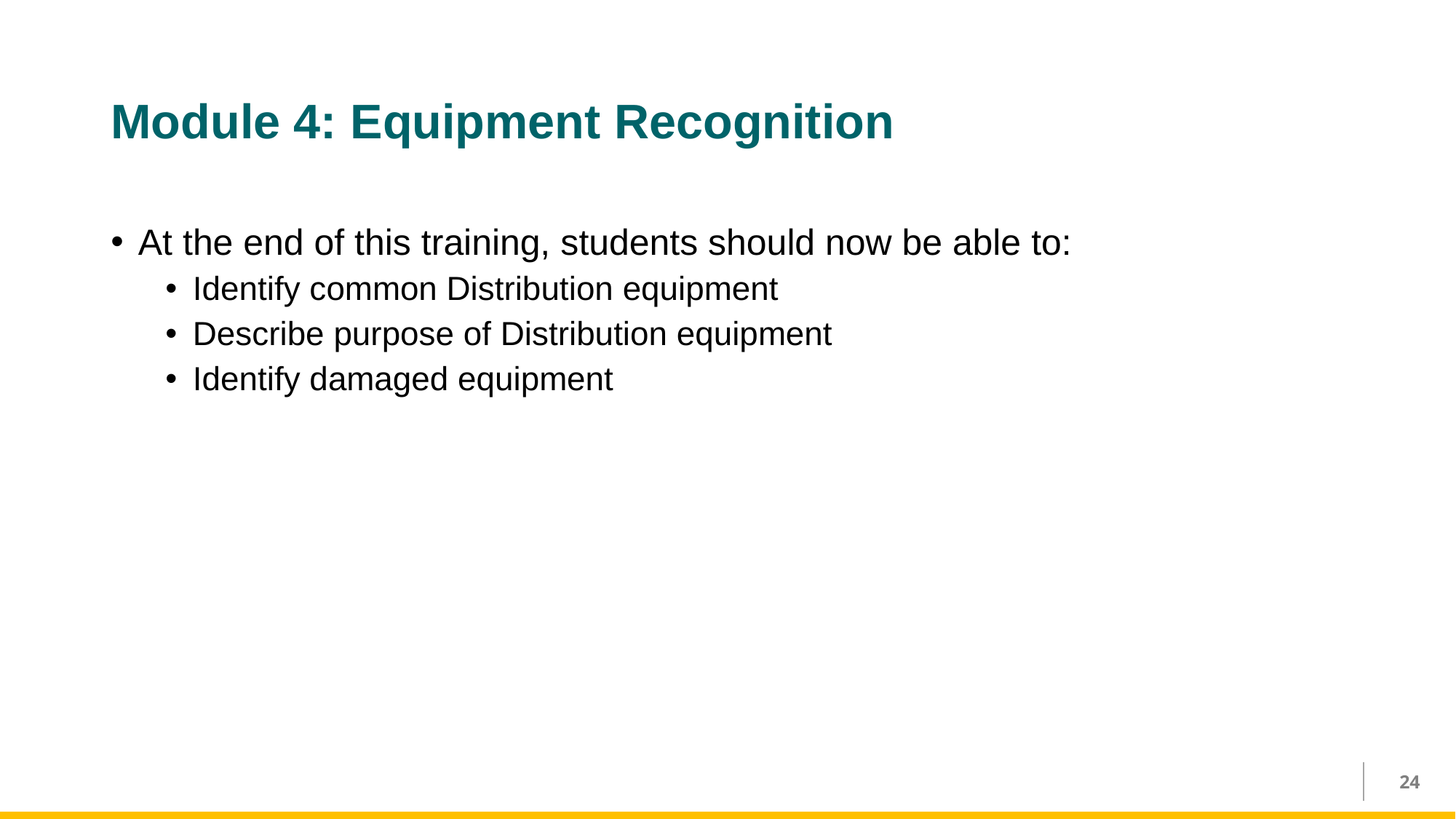

# Module 4: Equipment Recognition
At the end of this training, students should now be able to:
Identify common Distribution equipment  ​
Describe purpose of Distribution equipment​
Identify damaged equipment​